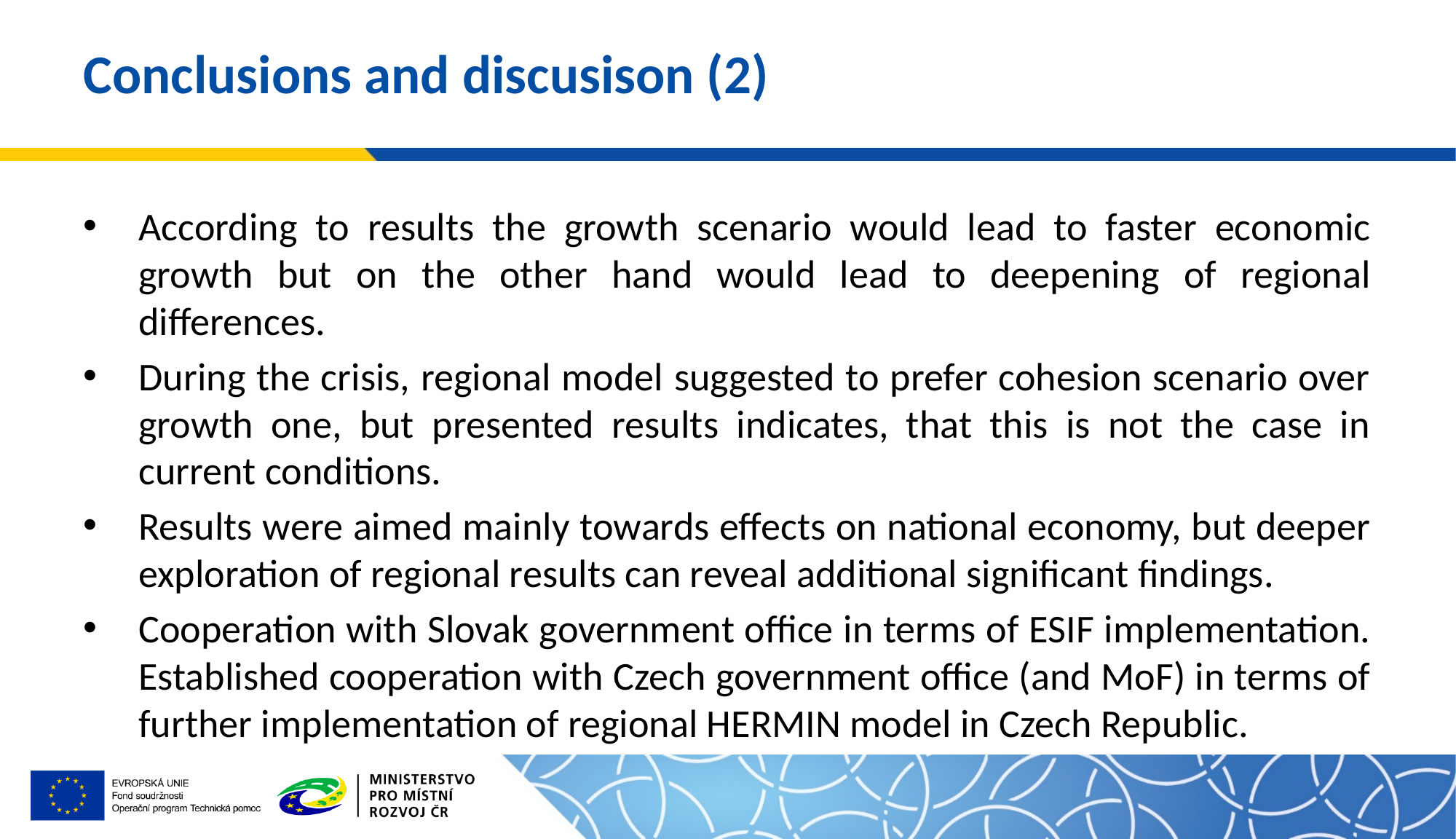

# Conclusions and discusison (2)
According to results the growth scenario would lead to faster economic growth but on the other hand would lead to deepening of regional differences.
During the crisis, regional model suggested to prefer cohesion scenario over growth one, but presented results indicates, that this is not the case in current conditions.
Results were aimed mainly towards effects on national economy, but deeper exploration of regional results can reveal additional significant findings.
Cooperation with Slovak government office in terms of ESIF implementation. Established cooperation with Czech government office (and MoF) in terms of further implementation of regional HERMIN model in Czech Republic.